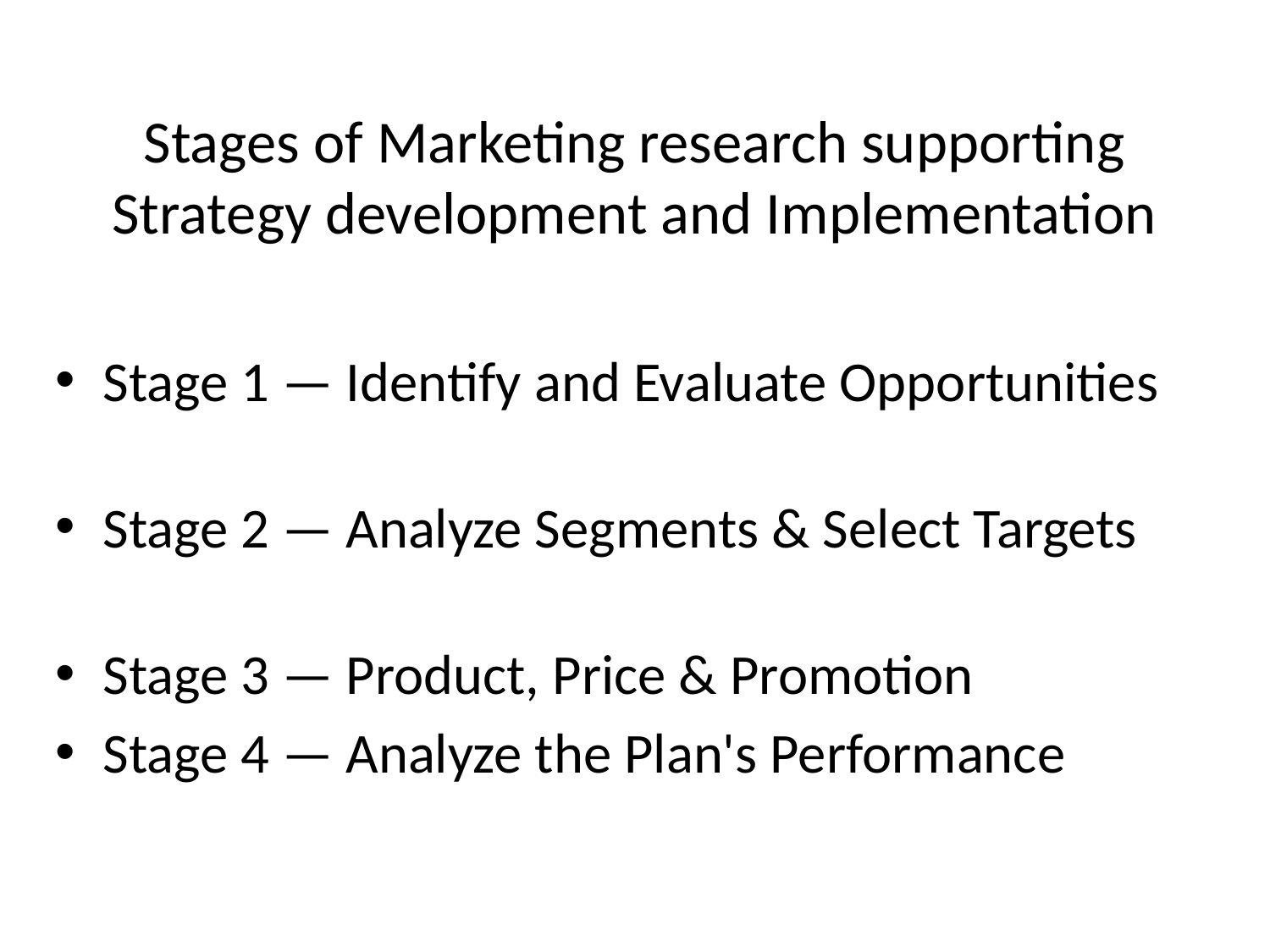

# Stages of Marketing research supporting Strategy development and Implementation
Stage 1 — Identify and Evaluate Opportunities
Stage 2 — Analyze Segments & Select Targets
Stage 3 — Product, Price & Promotion
Stage 4 — Analyze the Plan's Performance